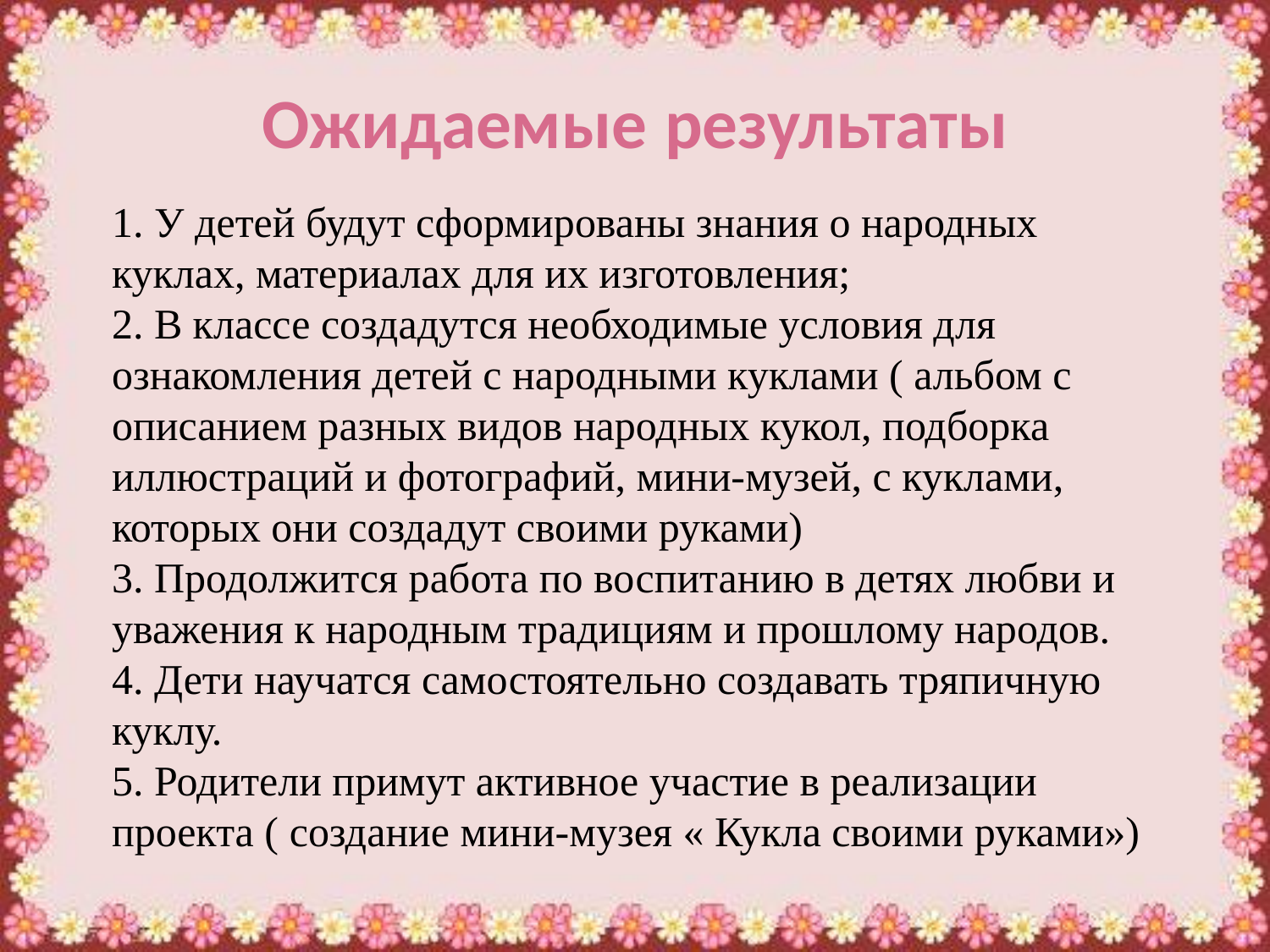

# Ожидаемые результаты
1. У детей будут сформированы знания о народных куклах, материалах для их изготовления;
2. В классе создадутся необходимые условия для ознакомления детей с народными куклами ( альбом с описанием разных видов народных кукол, подборка иллюстраций и фотографий, мини-музей, с куклами, которых они создадут своими руками)
3. Продолжится работа по воспитанию в детях любви и уважения к народным традициям и прошлому народов.
4. Дети научатся самостоятельно создавать тряпичную куклу.
5. Родители примут активное участие в реализации проекта ( создание мини-музея « Кукла своими руками»)